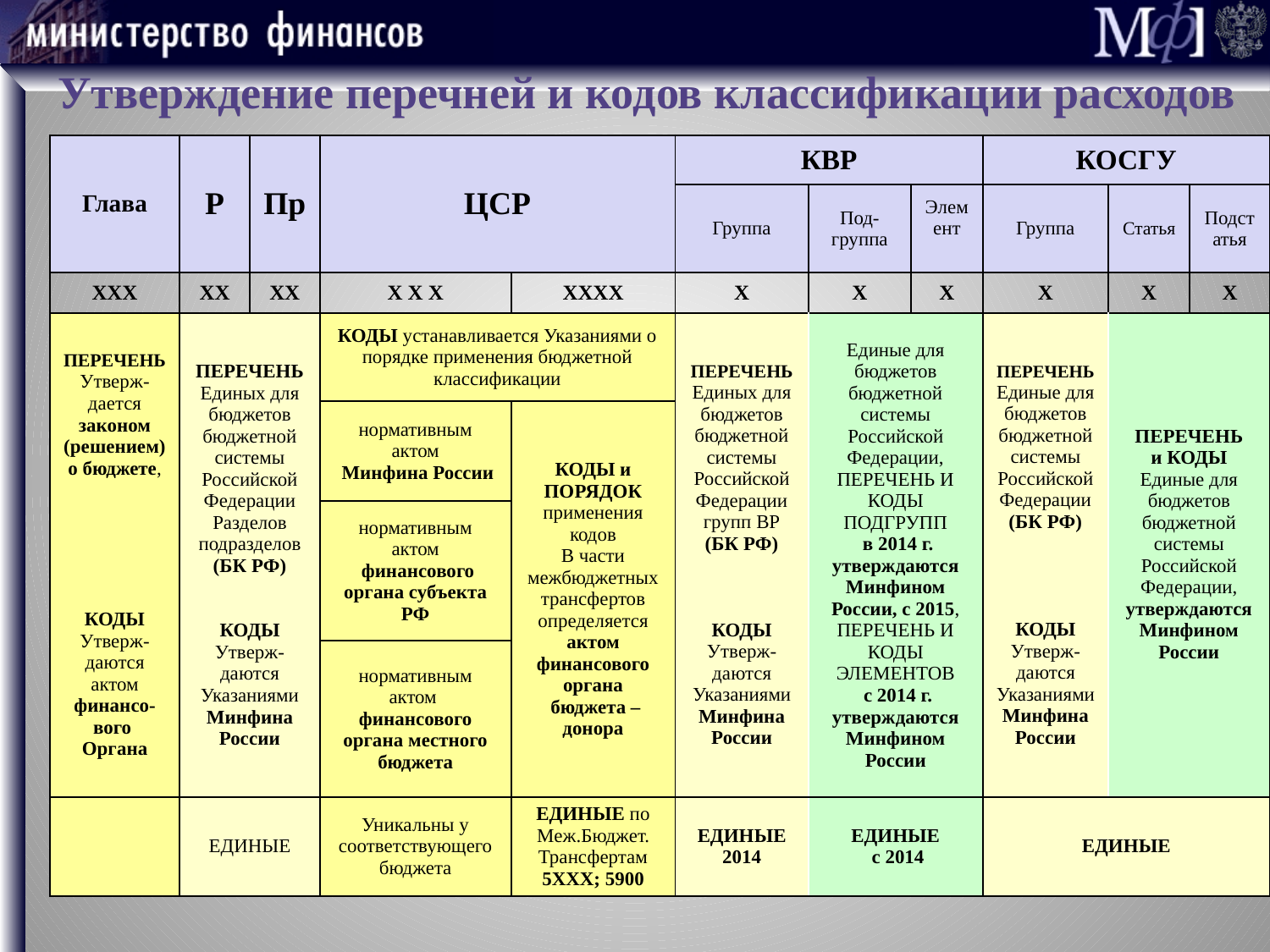

# Утверждение перечней и кодов классификации расходов
| Глава | Р | Пр | ЦСР |  | КВР |  |  | КОСГУ |  |  |
| --- | --- | --- | --- | --- | --- | --- | --- | --- | --- | --- |
|  |  |  |  |  | Группа | Под-группа | Элемент | Группа | Статья | Подстатья |
| ХХХ | ХХ | ХХ | Х Х Х | ХХХХ | Х | Х | Х | Х | Х | Х |
| ПЕРЕЧЕНЬ Утверж-дается законом (решением) о бюджете, КОДЫ Утверж-даются актом финансо-вого Органа | ПЕРЕЧЕНЬ Единых для бюджетов бюджетной системы Российской Федерации Разделов подразделов (БК РФ) КОДЫ Утверж-даются Указаниями Минфина России |  | КОДЫ устанавливается Указаниями о порядке применения бюджетной классификации |  | ПЕРЕЧЕНЬ Единых для бюджетов бюджетной системы Российской Федерации групп ВР (БК РФ) КОДЫ Утверж-даются Указаниями Минфина России | Единые для бюджетов бюджетной системы Российской Федерации, ПЕРЕЧЕНЬ И КОДЫ ПОДГРУПП в 2014 г. утверждаются Минфином России, с 2015, ПЕРЕЧЕНЬ И КОДЫ ЭЛЕМЕНТОВ с 2014 г. утверждаются Минфином России |  | ПЕРЕЧЕНЬ Единые для бюджетов бюджетной системы Российской Федерации (БК РФ) КОДЫ Утверж-даются Указаниями Минфина России | ПЕРЕЧЕНЬ и КОДЫ Единые для бюджетов бюджетной системы Российской Федерации, утверждаются Минфином России |  |
|  |  |  | нормативным актом Минфина России | КОДЫ и ПОРЯДОК применения кодов В части межбюджетных трансфертов определяется актом финансового органа бюджета – донора |  |  |  |  |  |  |
|  |  |  | нормативным актом финансового органа субъекта РФ |  |  |  |  |  |  |  |
|  |  |  | нормативным актом финансового органа местного бюджета |  |  |  |  |  |  |  |
|  | ЕДИНЫЕ |  | Уникальны у соответствующего бюджета | ЕДИНЫЕ по Меж.Бюджет. Трансфертам 5ХХХ; 5900 | ЕДИНЫЕ 2014 | ЕДИНЫЕ с 2014 |  | ЕДИНЫЕ |  |  |